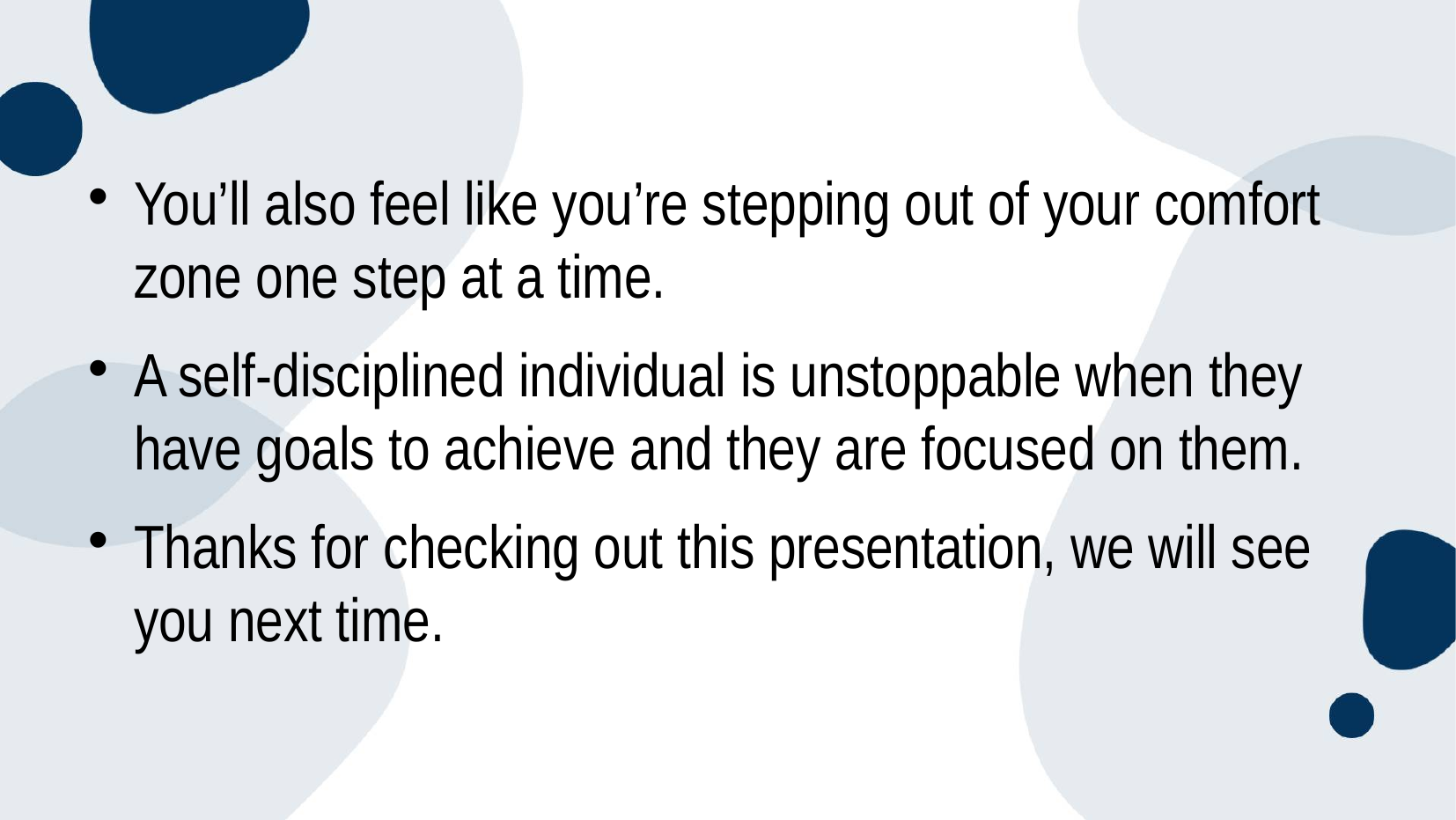

#
You’ll also feel like you’re stepping out of your comfort zone one step at a time.
A self-disciplined individual is unstoppable when they have goals to achieve and they are focused on them.
Thanks for checking out this presentation, we will see you next time.